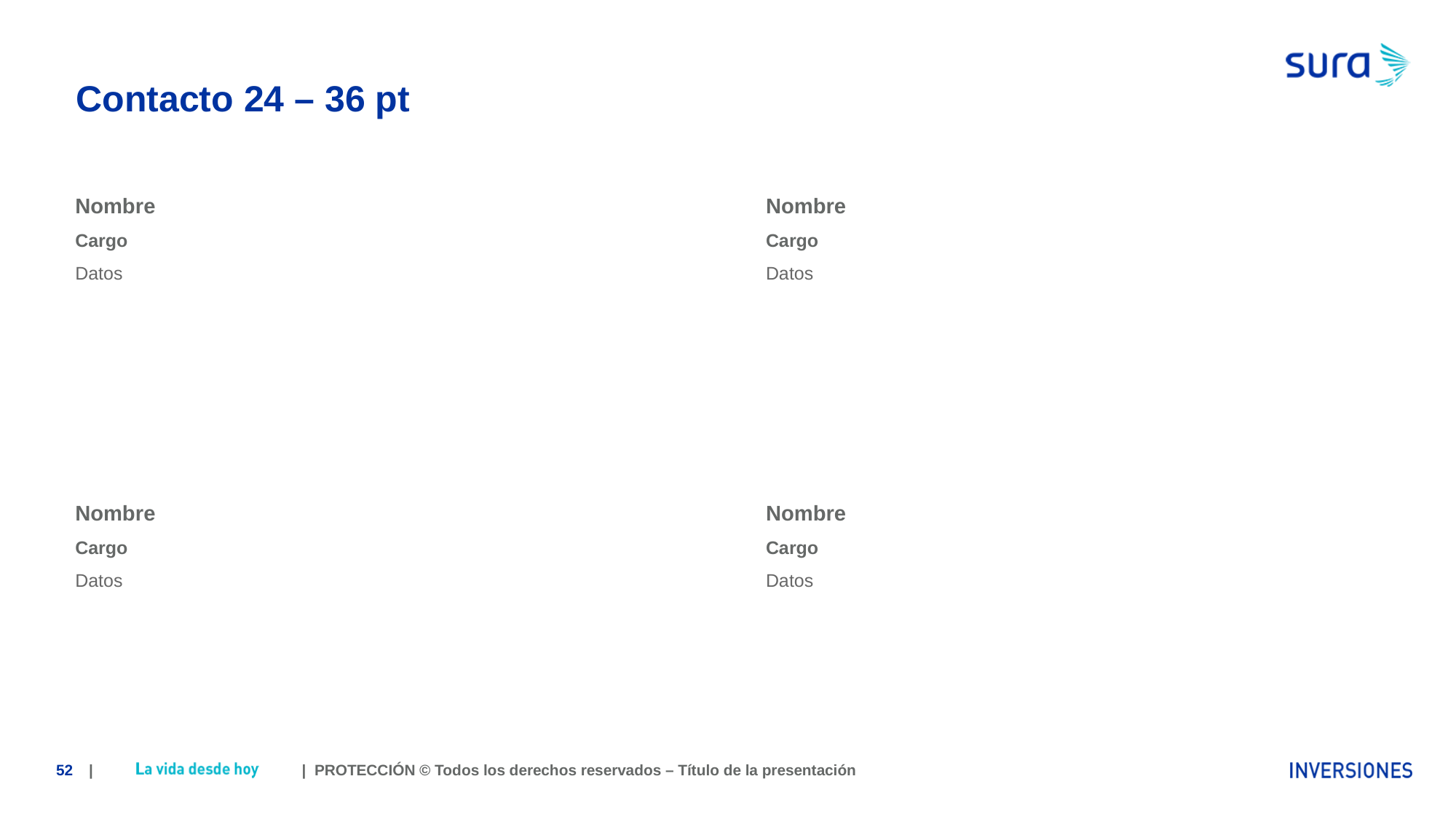

# Contacto 24 – 36 pt
Nombre
Cargo
Datos

Nombre
Cargo
Datos

Nombre
Cargo
Datos

Nombre
Cargo
Datos

52
|                                                  |  PROTECCIÓN © Todos los derechos reservados – Título de la presentación